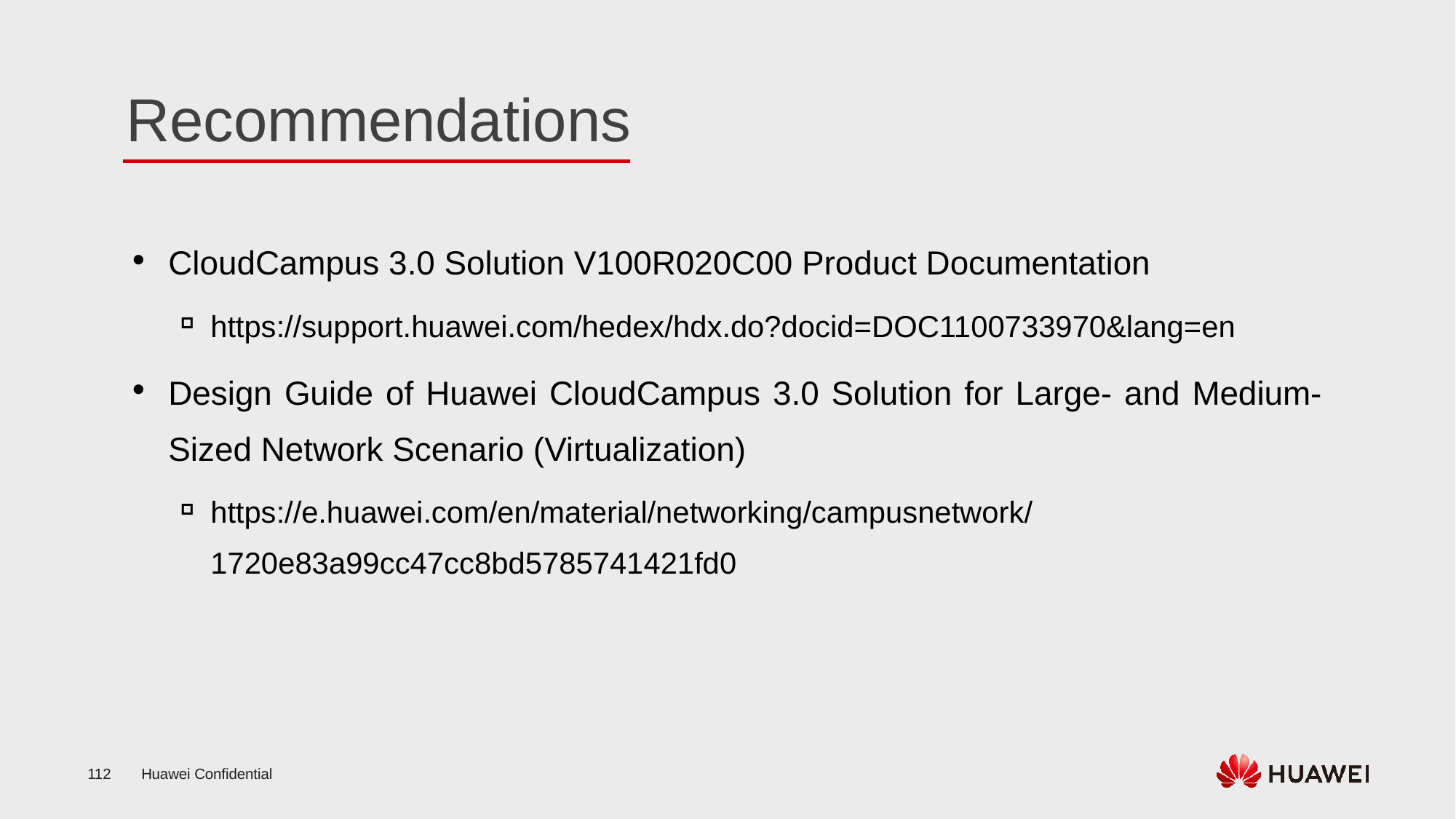

CloudCampus 3.0 Solution V100R020C00 Product Documentation
https://support.huawei.com/hedex/hdx.do?docid=DOC1100733970&lang=en
Design Guide of Huawei CloudCampus 3.0 Solution for Large- and Medium-Sized Network Scenario (Virtualization)
https://e.huawei.com/en/material/networking/campusnetwork/1720e83a99cc47cc8bd5785741421fd0